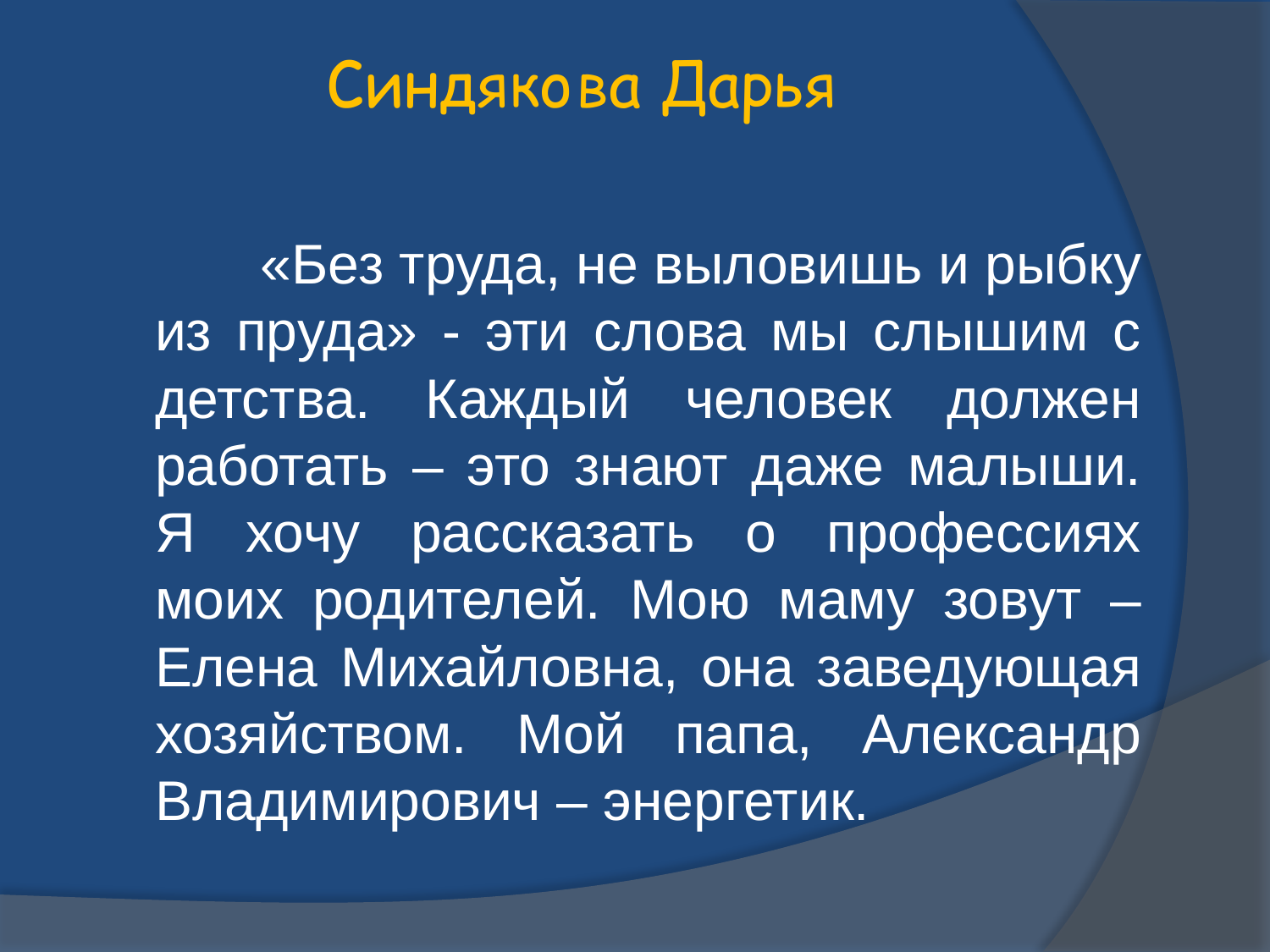

# Синдякова Дарья
          «Без труда, не выловишь и рыбку из пруда» - эти слова мы слышим с детства. Каждый человек должен работать – это знают даже малыши. Я хочу рассказать о профессиях моих родителей. Мою маму зовут – Елена Михайловна, она заведующая хозяйством. Мой папа, Александр Владимирович – энергетик.